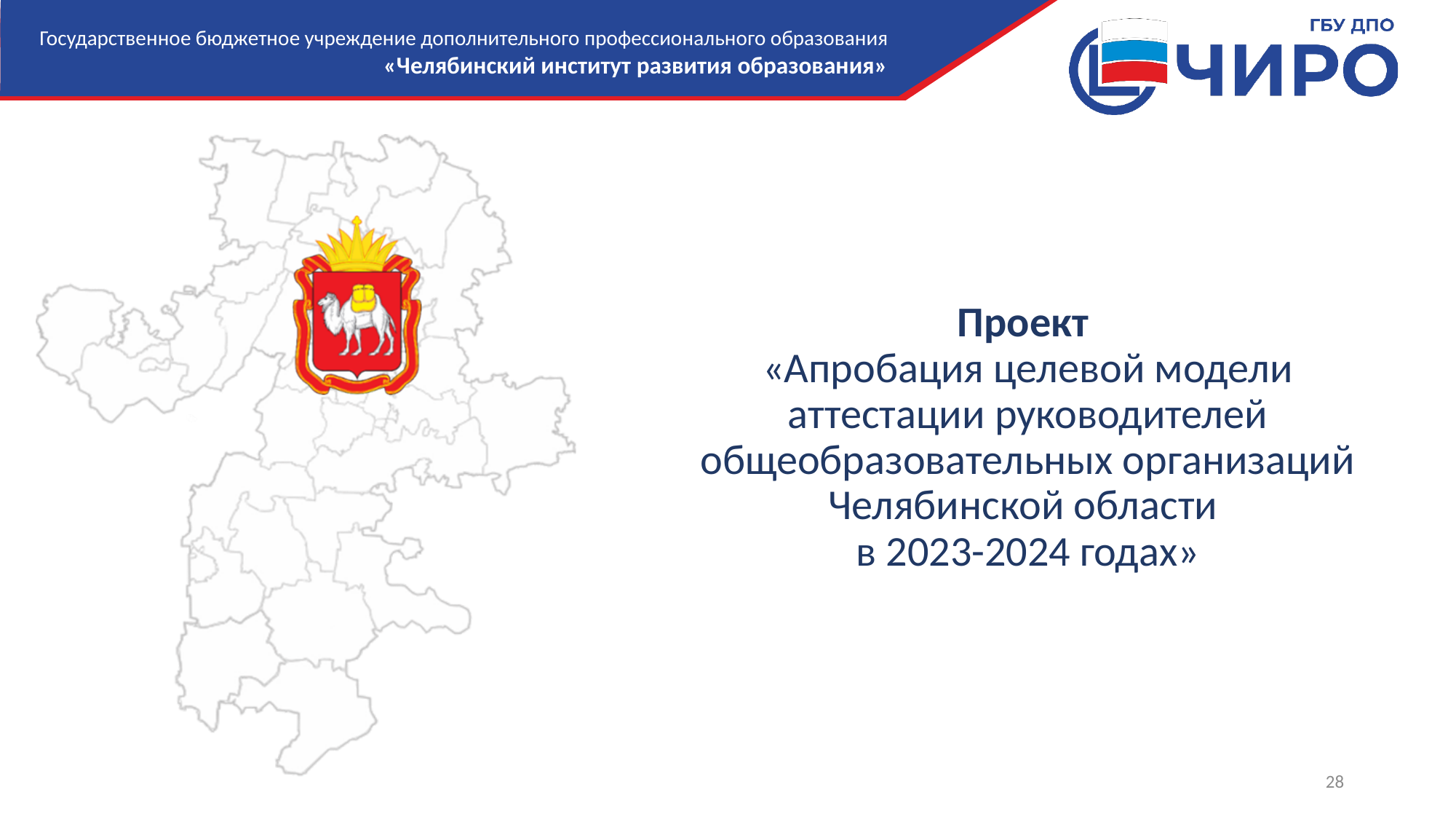

# Проект «Апробация целевой модели аттестации руководителей общеобразовательных организаций Челябинской области в 2023-2024 годах»
28